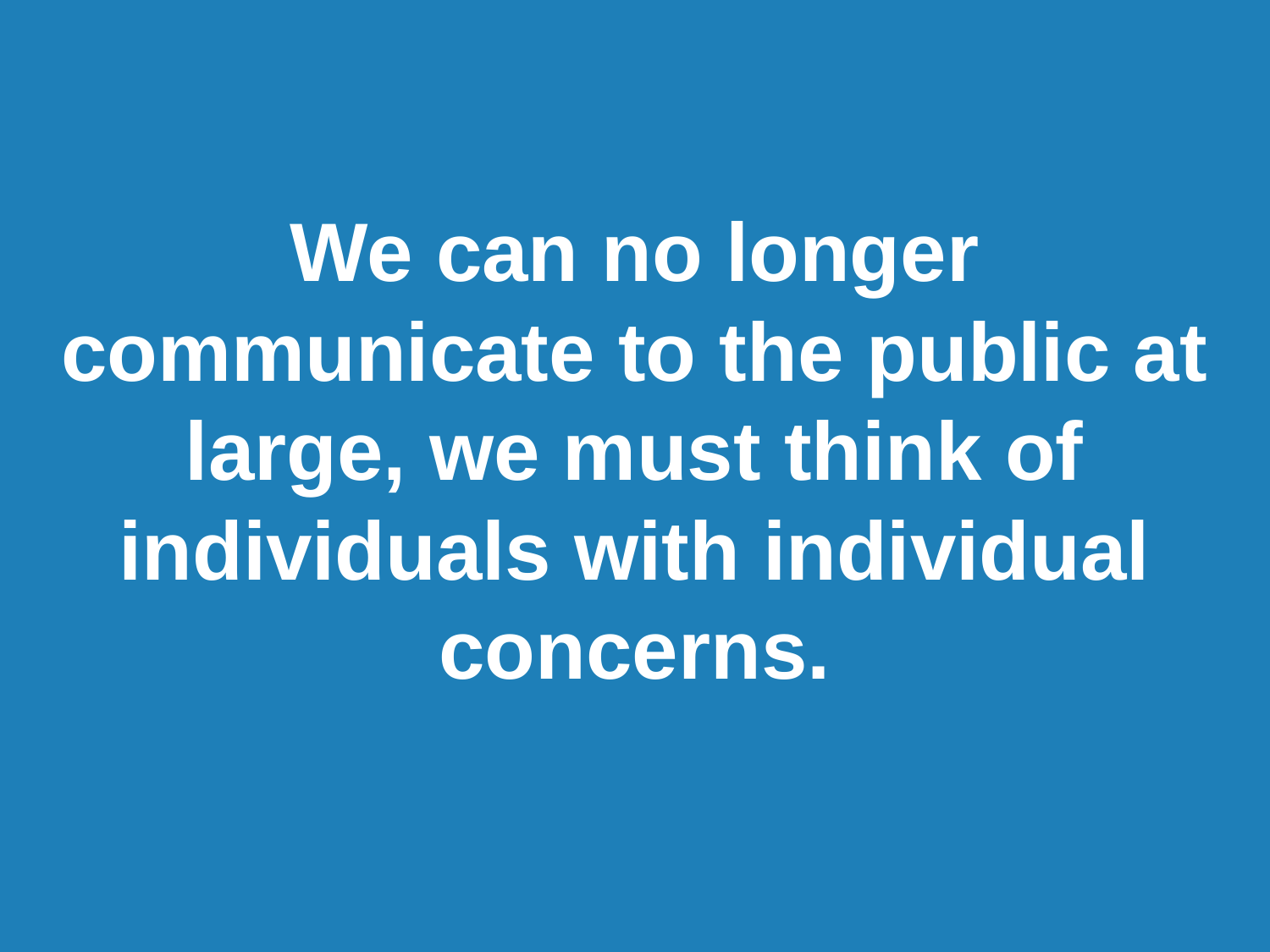

We can no longer communicate to the public at large, we must think of individuals with individual concerns.